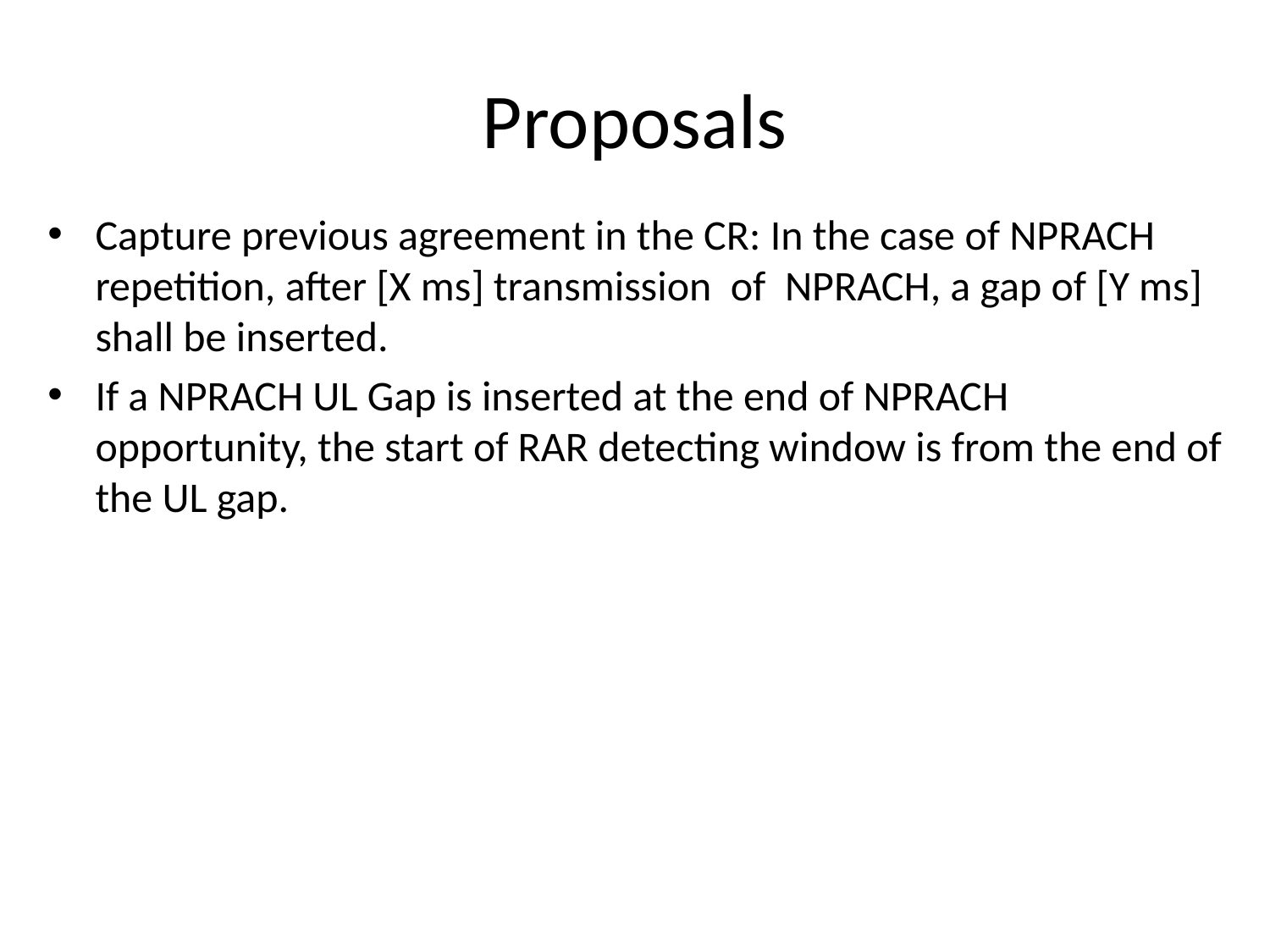

# Proposals
Capture previous agreement in the CR: In the case of NPRACH repetition, after [X ms] transmission  of  NPRACH, a gap of [Y ms] shall be inserted.
If a NPRACH UL Gap is inserted at the end of NPRACH opportunity, the start of RAR detecting window is from the end of the UL gap.